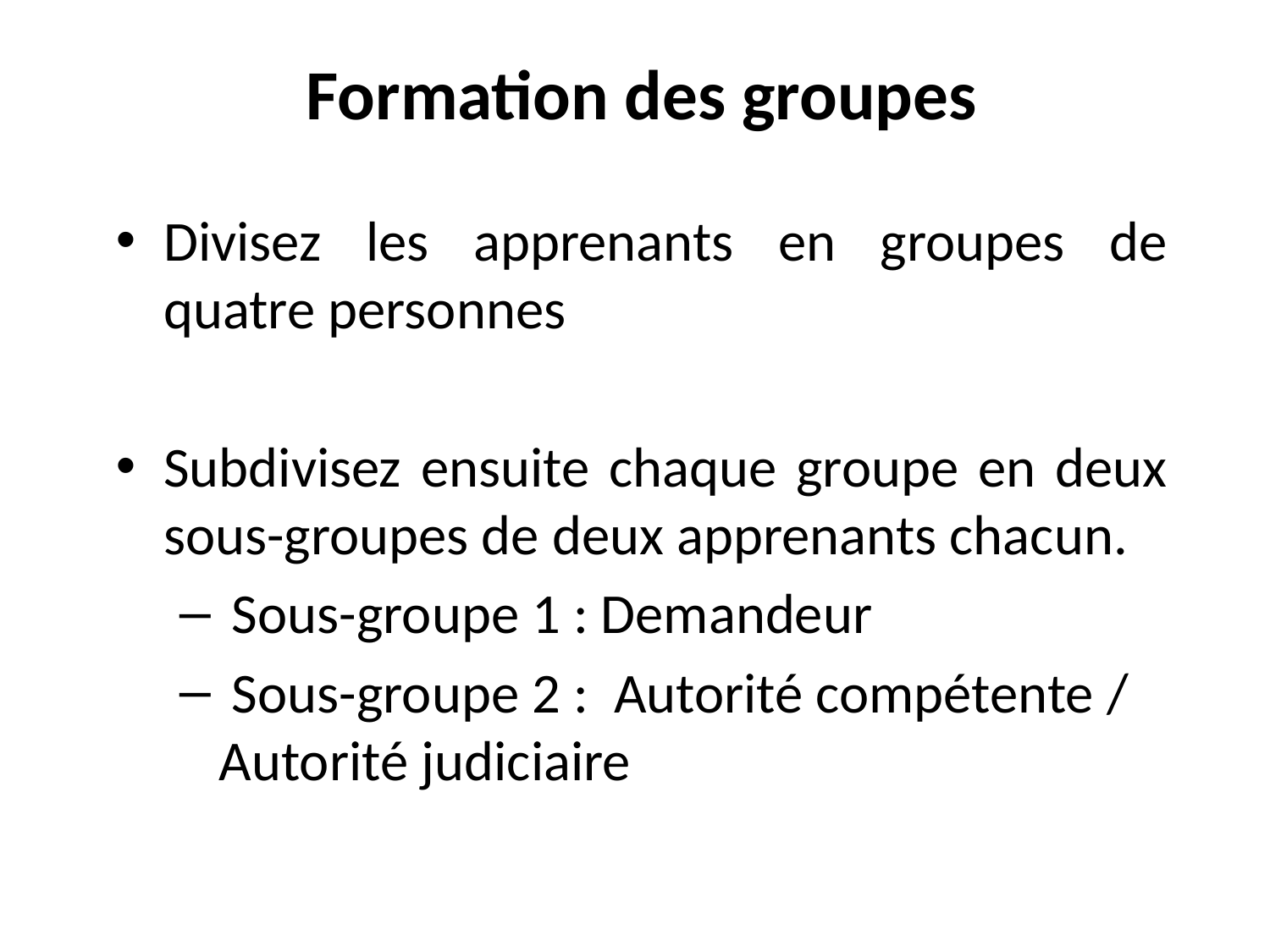

Formation des groupes
Divisez les apprenants en groupes de quatre personnes

Subdivisez ensuite chaque groupe en deux sous-groupes de deux apprenants chacun.
 Sous-groupe 1 : Demandeur
 Sous-groupe 2 :  Autorité compétente / Autorité judiciaire